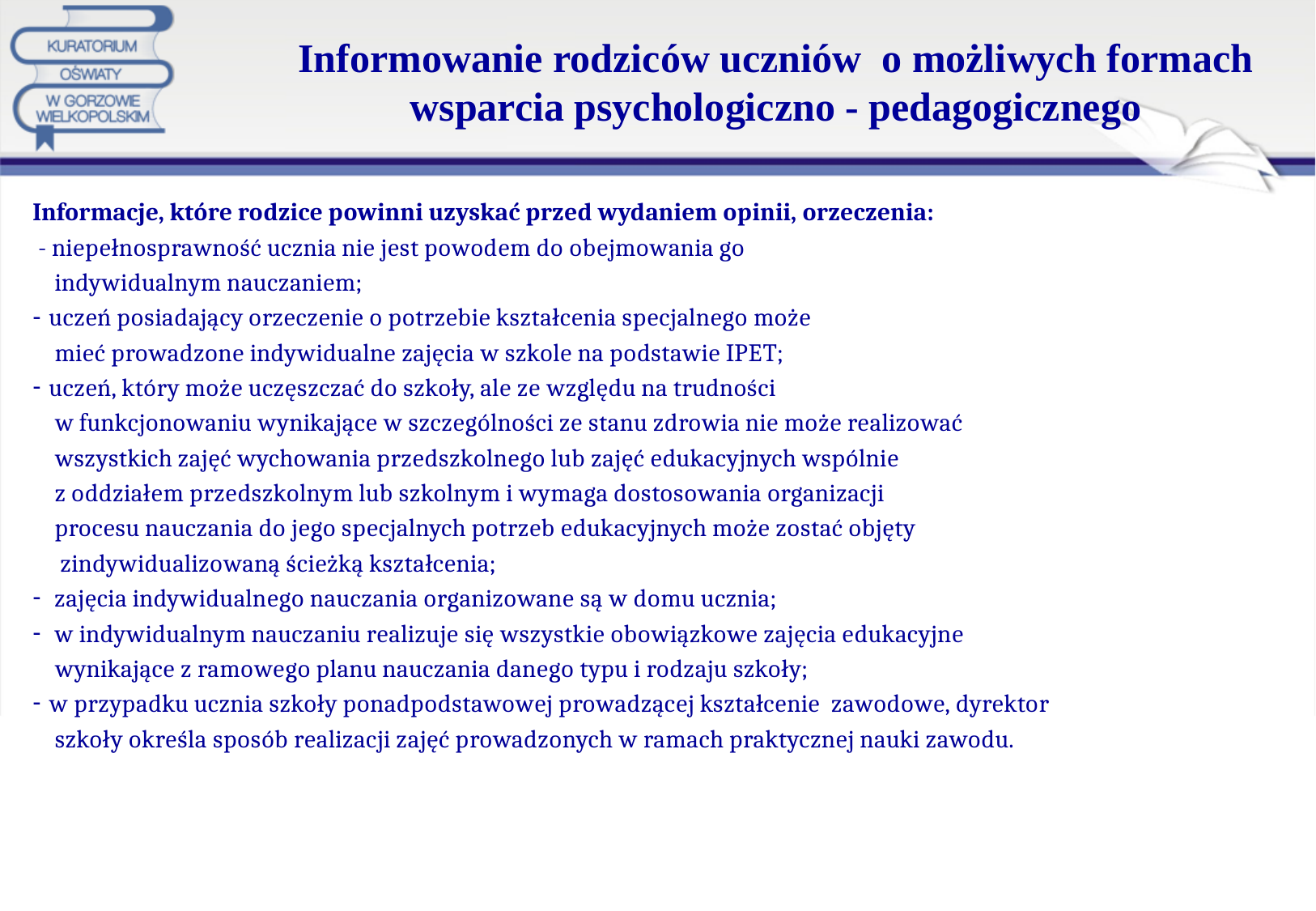

# Informowanie rodziców uczniów  o możliwych formach wsparcia psychologiczno - pedagogicznego
Informacje, które rodzice powinni uzyskać przed wydaniem opinii, orzeczenia:
 - niepełnosprawność ucznia nie jest powodem do obejmowania go
    indywidualnym nauczaniem;
  uczeń posiadający orzeczenie o potrzebie kształcenia specjalnego może
    mieć prowadzone indywidualne zajęcia w szkole na podstawie IPET;
  uczeń, który może uczęszczać do szkoły, ale ze względu na trudności
    w funkcjonowaniu wynikające w szczególności ze stanu zdrowia nie może realizować
    wszystkich zajęć wychowania przedszkolnego lub zajęć edukacyjnych wspólnie
    z oddziałem przedszkolnym lub szkolnym i wymaga dostosowania organizacji
    procesu nauczania do jego specjalnych potrzeb edukacyjnych może zostać objęty
     zindywidualizowaną ścieżką kształcenia;
   zajęcia indywidualnego nauczania organizowane są w domu ucznia;
   w indywidualnym nauczaniu realizuje się wszystkie obowiązkowe zajęcia edukacyjne
    wynikające z ramowego planu nauczania danego typu i rodzaju szkoły;
  w przypadku ucznia szkoły ponadpodstawowej prowadzącej kształcenie  zawodowe, dyrektor
    szkoły określa sposób realizacji zajęć prowadzonych w ramach praktycznej nauki zawodu.